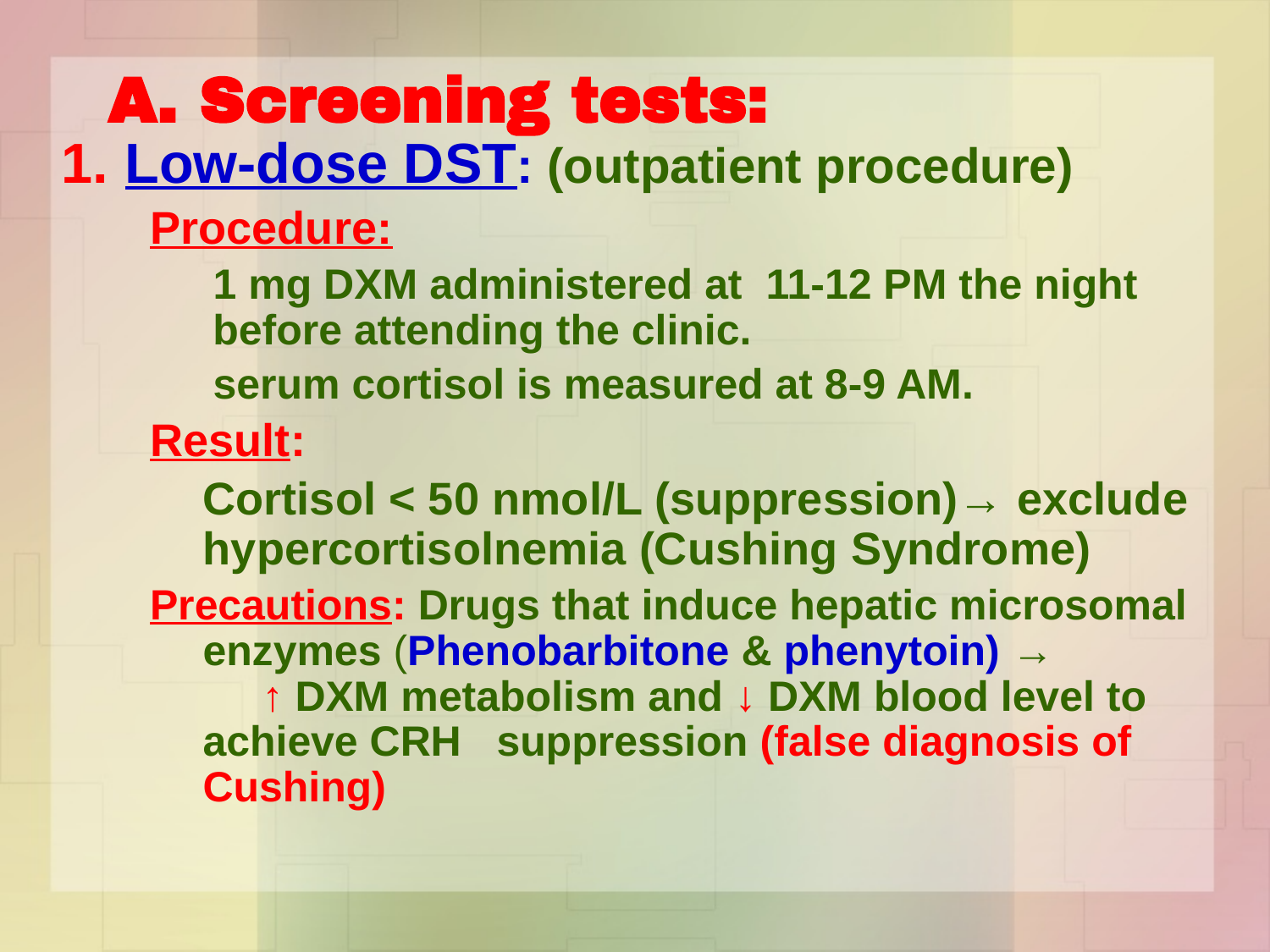

# A. Screening tests:

Low-dose DST: (outpatient procedure)
Procedure:
1 mg DXM administered at  11-12 PM the night before attending the clinic.
serum cortisol is measured at 8-9 AM.
Result:
	Cortisol < 50 nmol/L (suppression)→ exclude hypercortisolnemia (Cushing Syndrome)
Precautions: Drugs that induce hepatic microsomal enzymes (Phenobarbitone & phenytoin) →                   ↑ DXM metabolism and ↓ DXM blood level to achieve CRH   suppression (false diagnosis of Cushing)